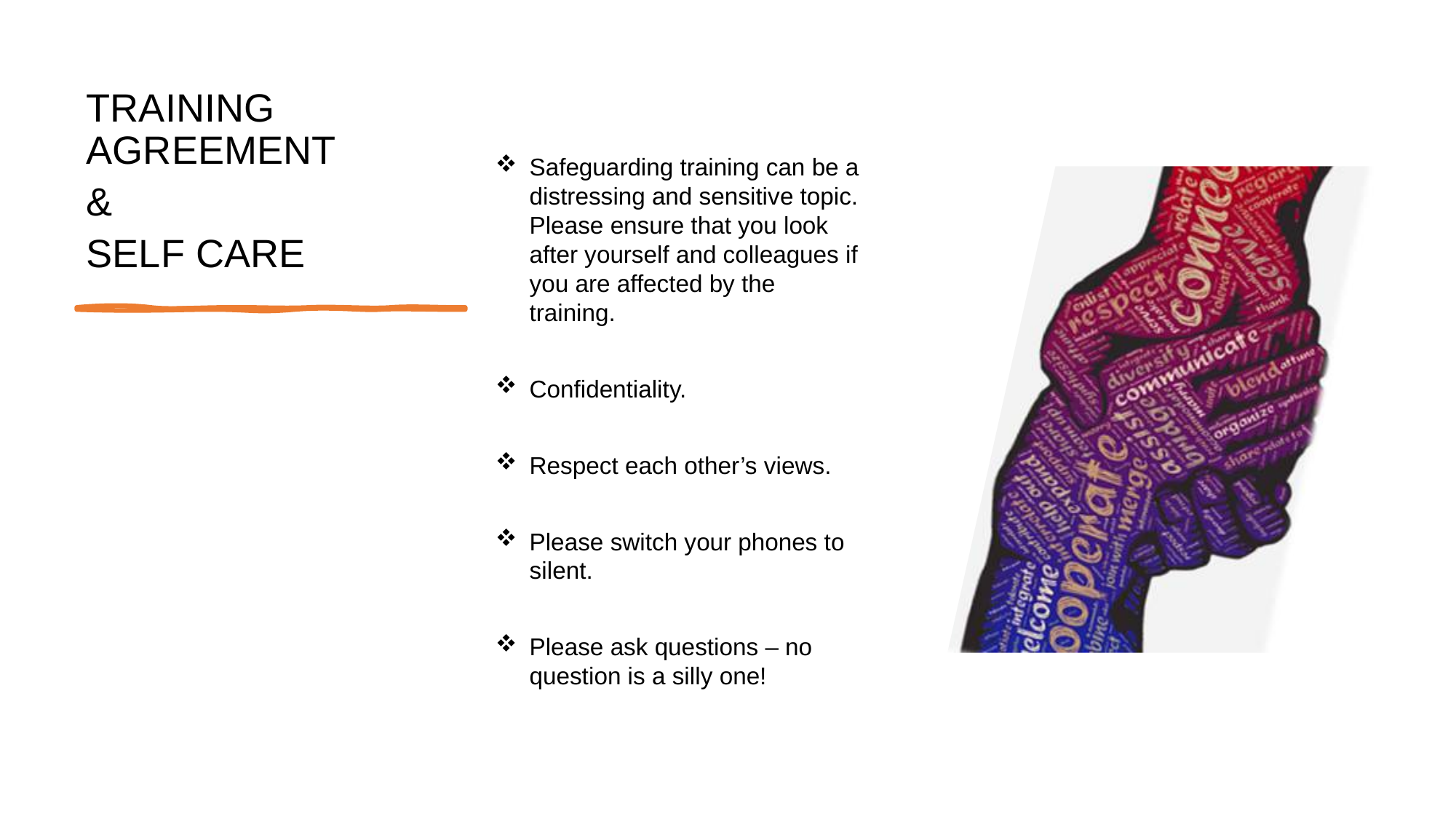

TRAINING AGREEMENT
&
SELF CARE
Safeguarding training can be a distressing and sensitive topic. Please ensure that you look after yourself and colleagues if you are affected by the training.

Confidentiality.

Respect each other’s views.

Please switch your phones to silent.

Please ask questions – no question is a silly one!